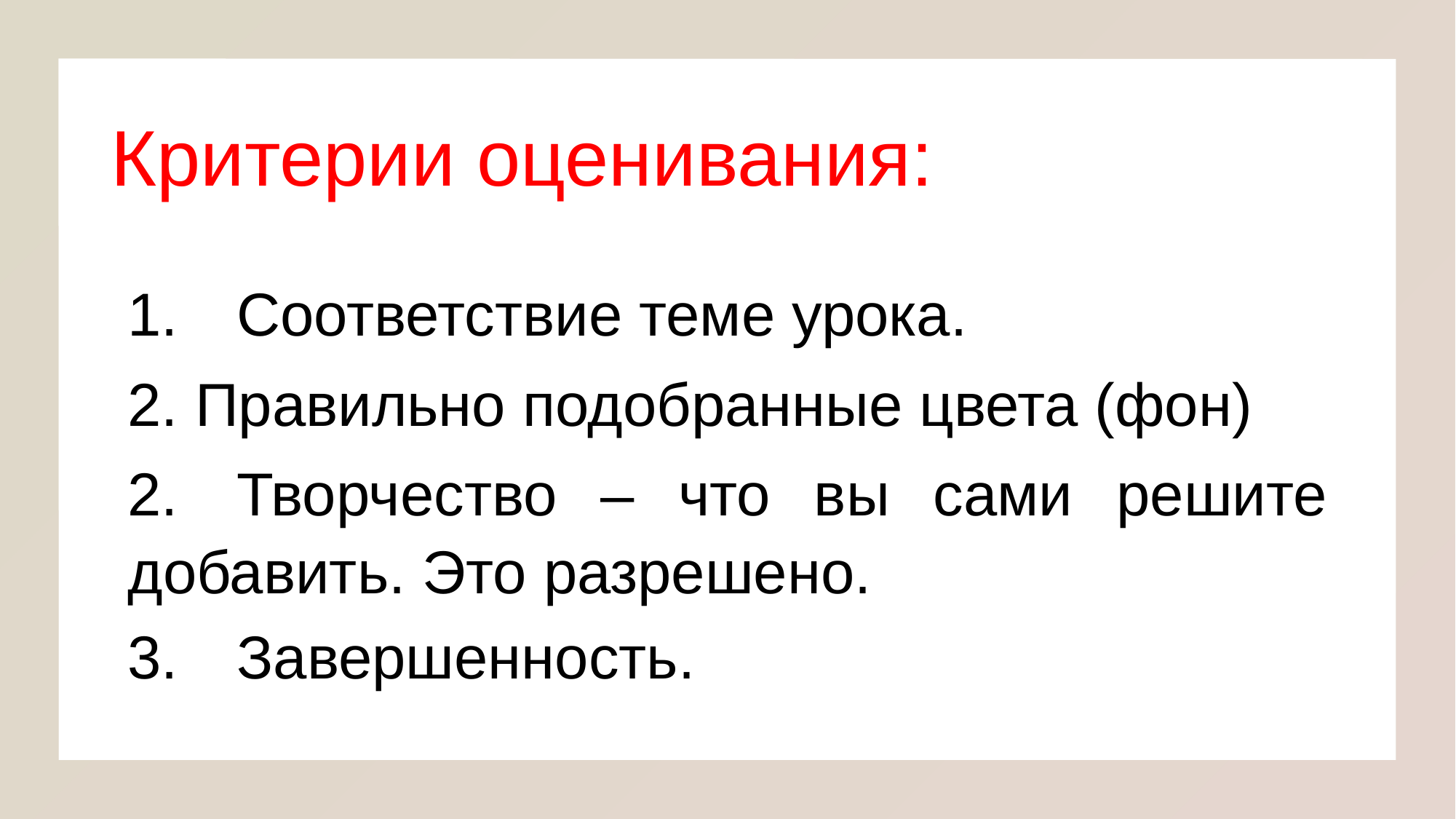

# Критерии оценивания:
1.	Соответствие теме урока.
2. Правильно подобранные цвета (фон)
2.	Творчество – что вы сами решите добавить. Это разрешено.
3.	Завершенность.